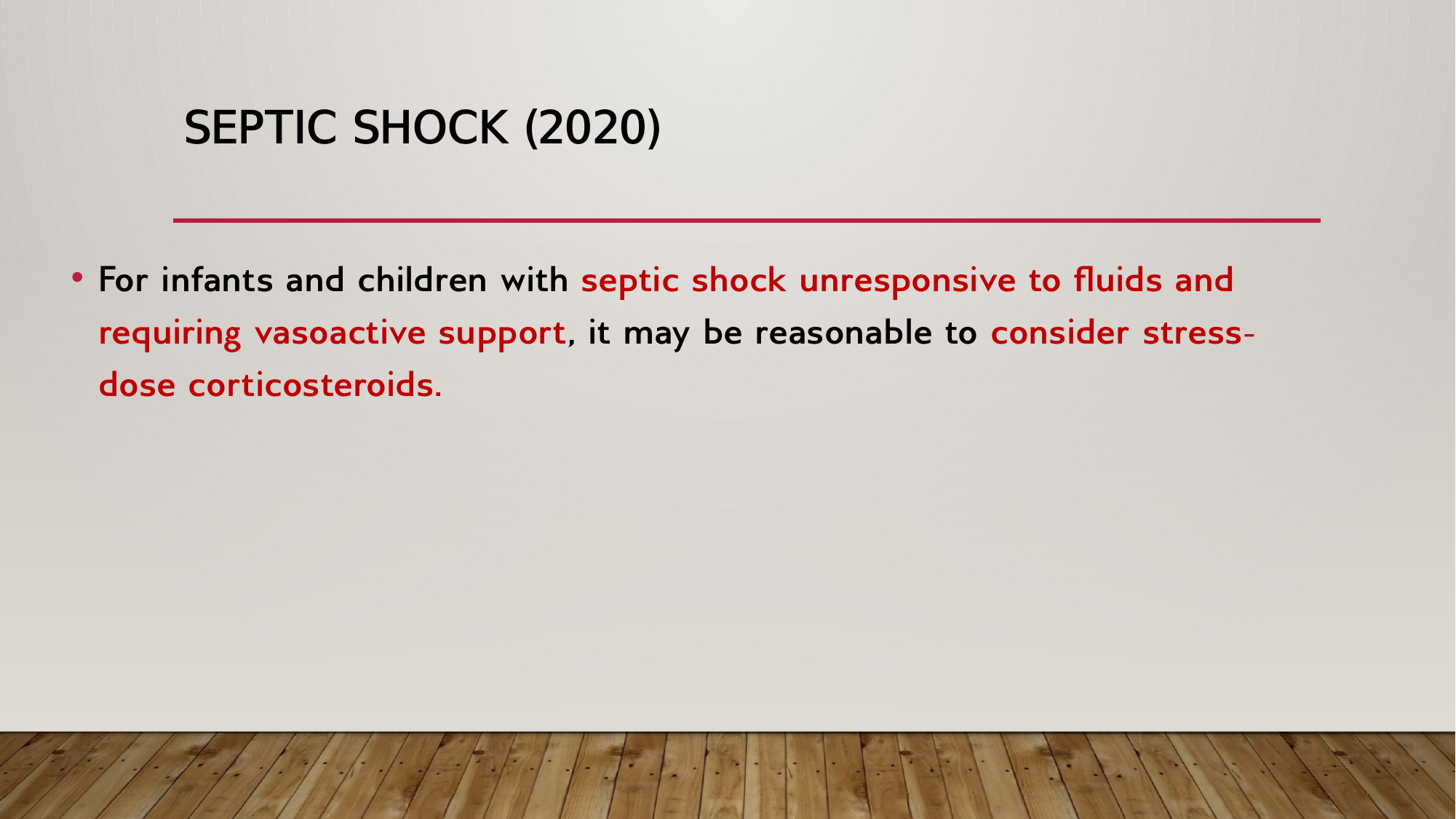

# Septic Shock (2020)
For infants and children with septic shock unresponsive to fluids and requiring vasoactive support, it may be reasonable to consider stress-dose corticosteroids.